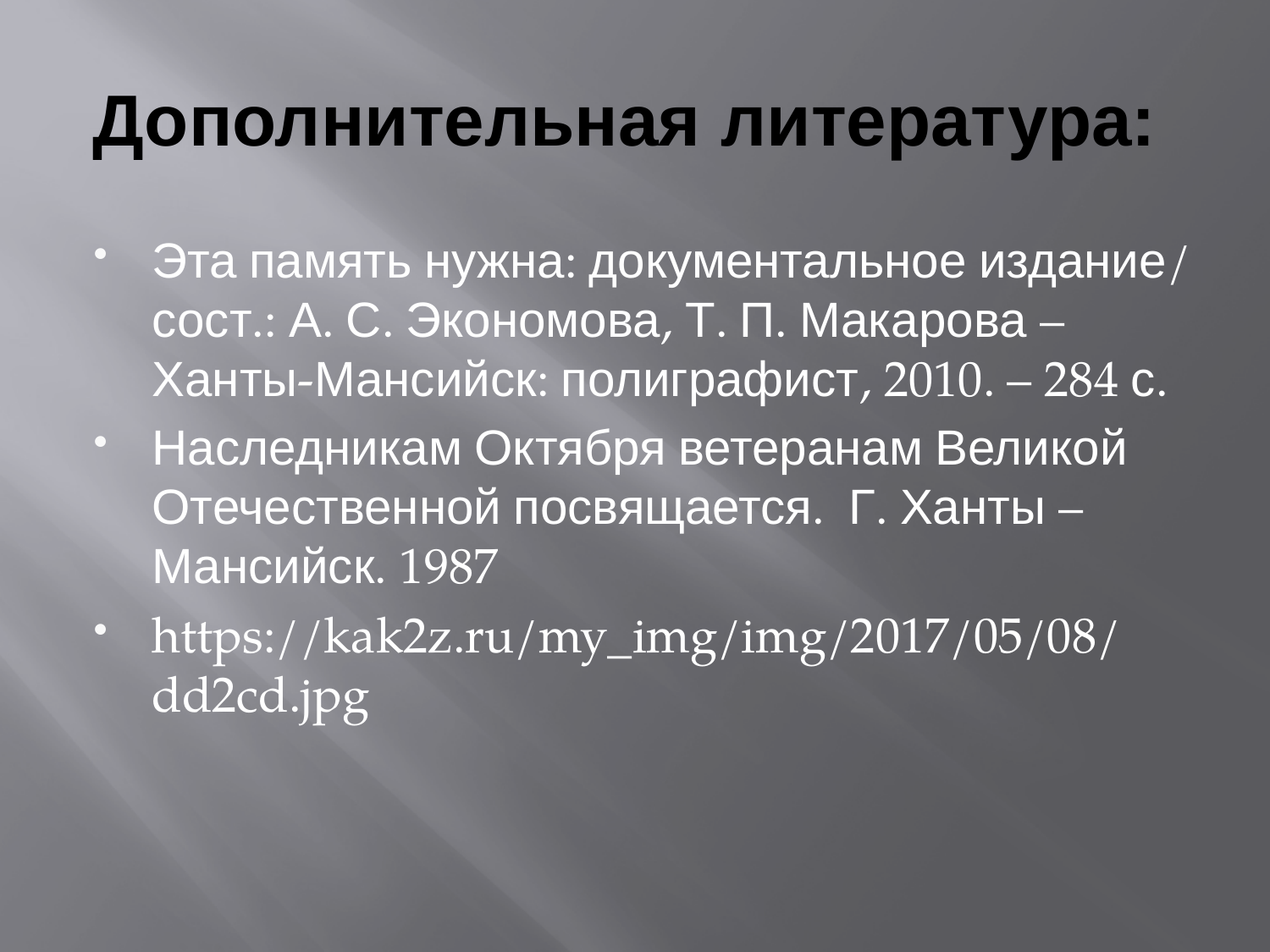

# Дополнительная литература:
Эта память нужна: документальное издание/ сост.: А. С. Экономова, Т. П. Макарова – Ханты-Мансийск: полиграфист, 2010. – 284 с.
Наследникам Октября ветеранам Великой Отечественной посвящается.  Г. Ханты – Мансийск. 1987
https://kak2z.ru/my_img/img/2017/05/08/dd2cd.jpg